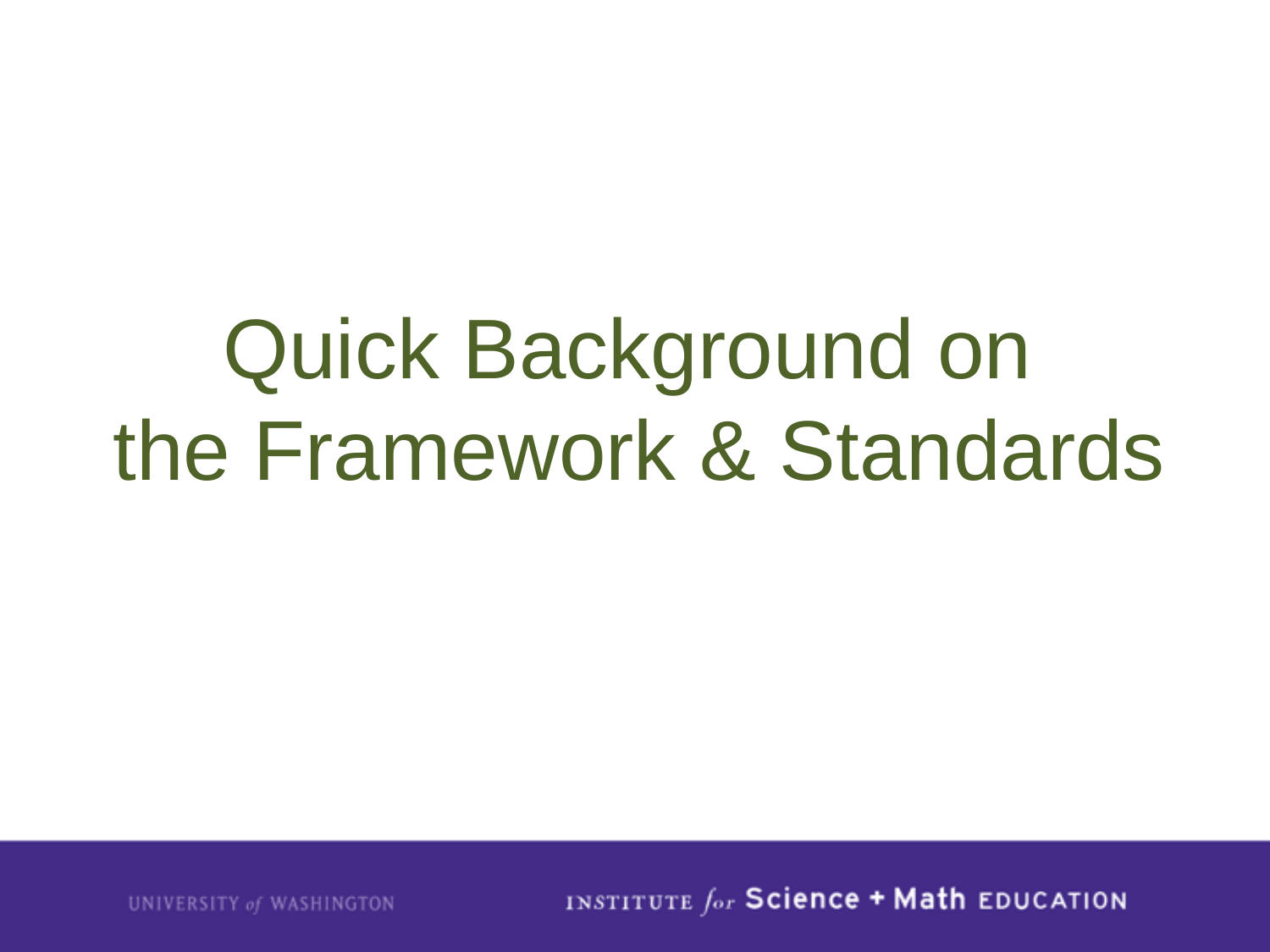

# Quick Background on the Framework & Standards